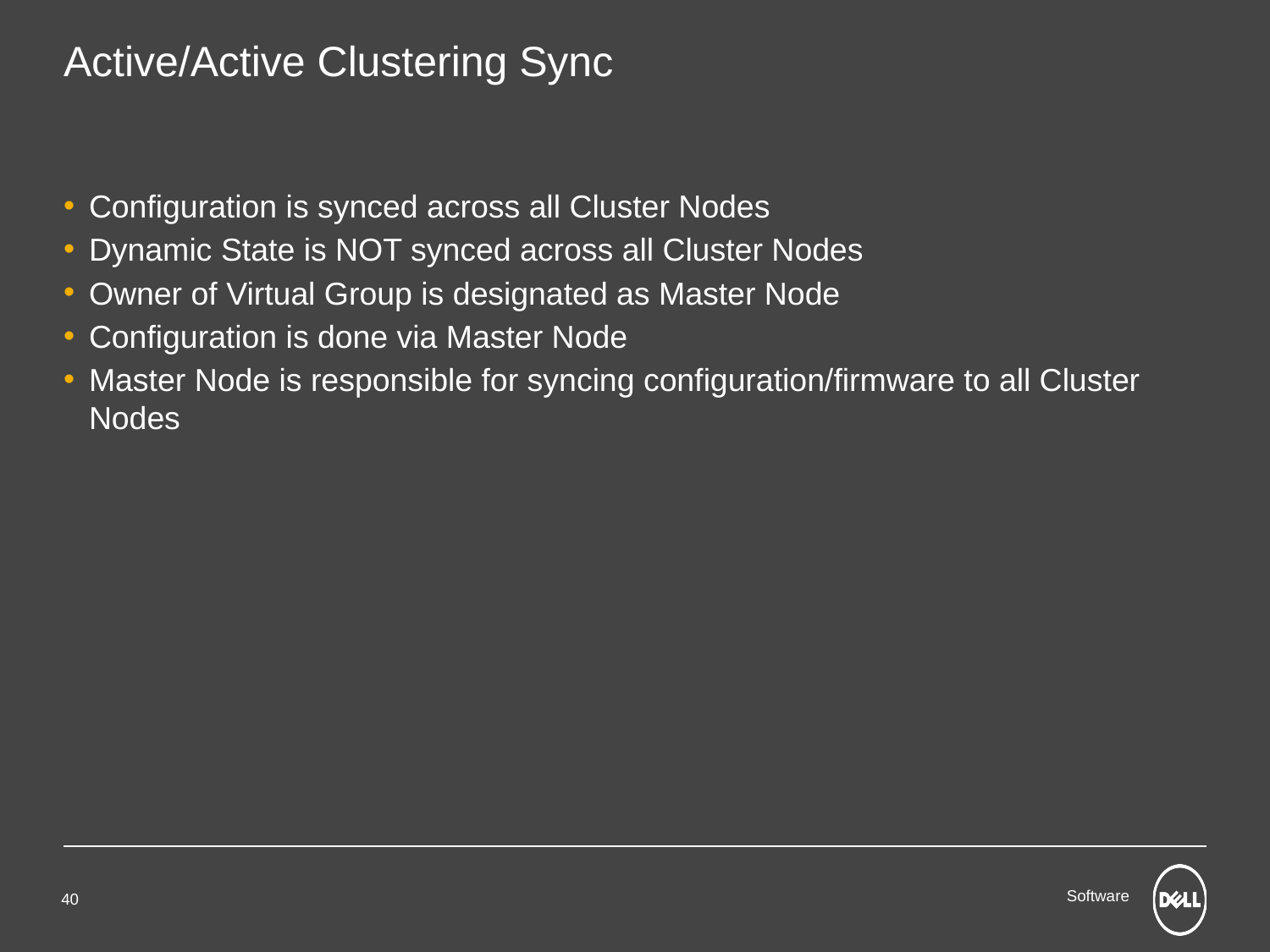

# Active/Active Clustering Sync
Configuration is synced across all Cluster Nodes
Dynamic State is NOT synced across all Cluster Nodes
Owner of Virtual Group is designated as Master Node
Configuration is done via Master Node
Master Node is responsible for syncing configuration/firmware to all Cluster Nodes